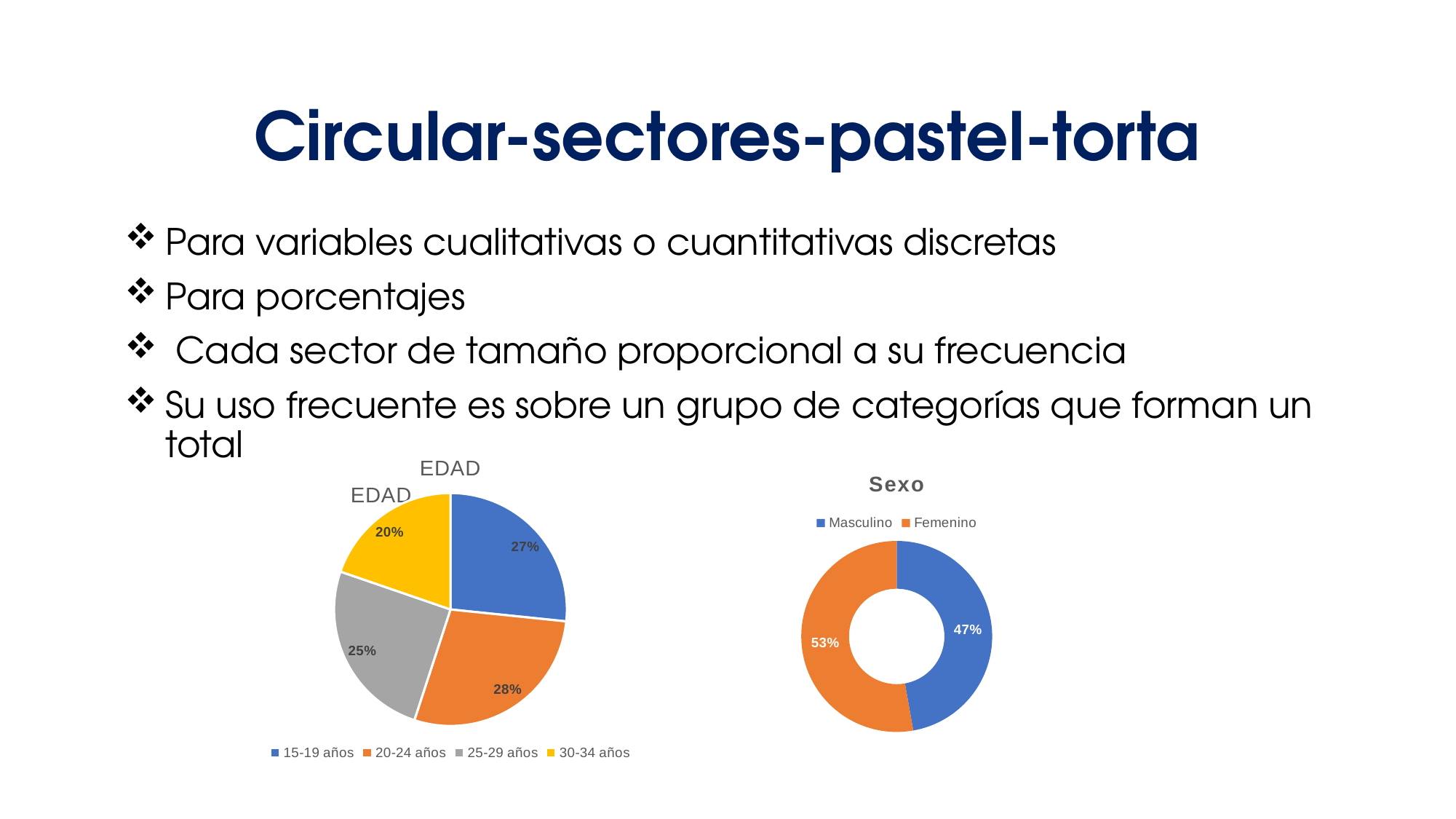

# Circular-sectores-pastel-torta
Para variables cualitativas o cuantitativas discretas
Para porcentajes
 Cada sector de tamaño proporcional a su frecuencia
Su uso frecuente es sobre un grupo de categorías que forman un total

### Chart: EDAD

| Category |  |
|---|---|
| 15-19 años | 0.2663316582914573 |
| 20-24 años | 0.28391959798994976 |
| 25-29 años | 0.25251256281407036 |
| 30-34 años | 0.1972361809045226 |

### Chart: Sexo

| Category | FR |
|---|---|
| Masculino | 0.4722222222222222 |
| Femenino | 0.5277777777777778 |

### Chart: EDAD

| Category |
|---|